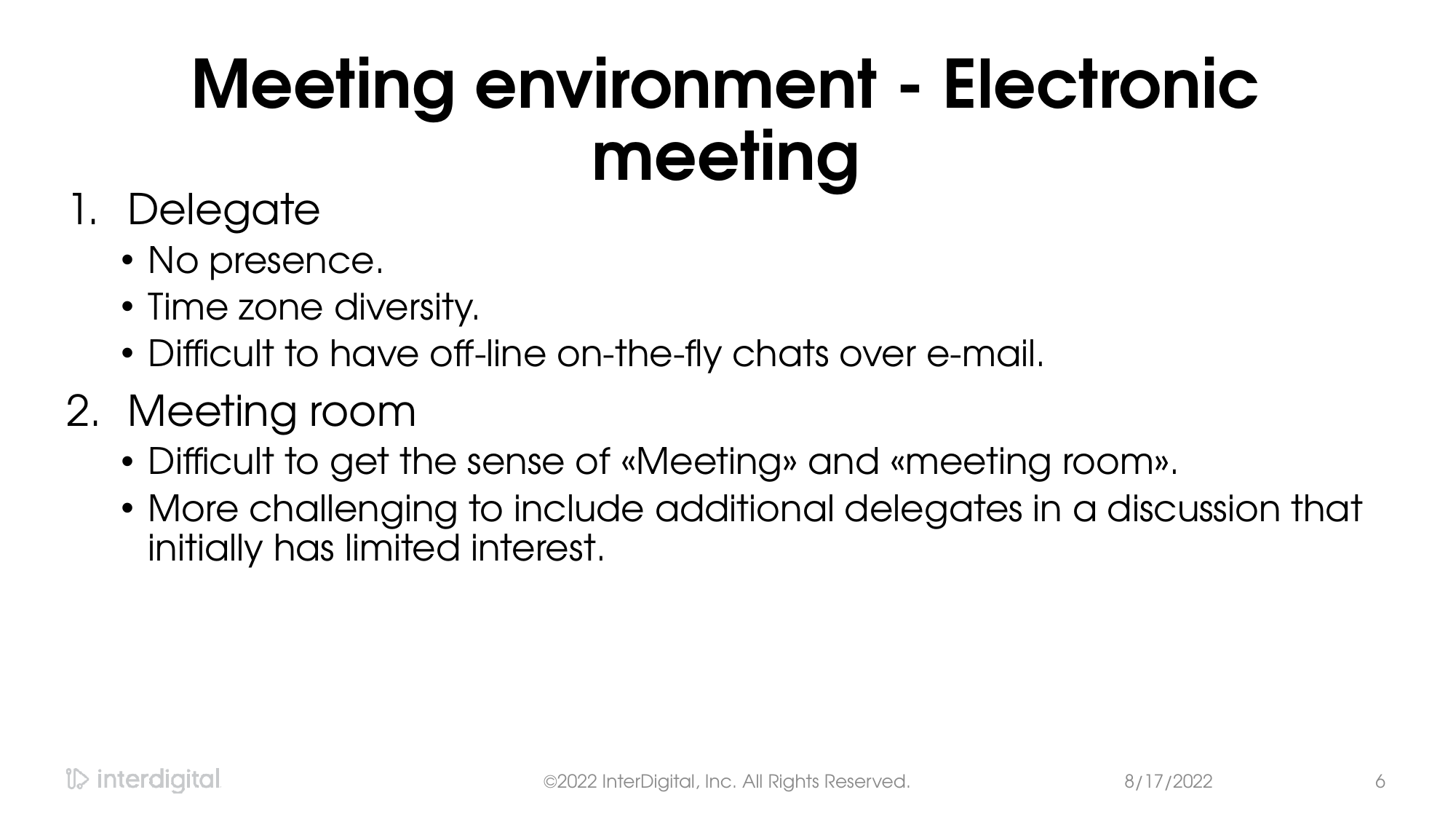

# Meeting environment - Electronic meeting
Delegate
No presence.
Time zone diversity.
Difficult to have off-line on-the-fly chats over e-mail.
Meeting room
Difficult to get the sense of «Meeting» and «meeting room».
More challenging to include additional delegates in a discussion that initially has limited interest.

©2022 InterDigital, Inc. All Rights Reserved.
8/17/2022
6